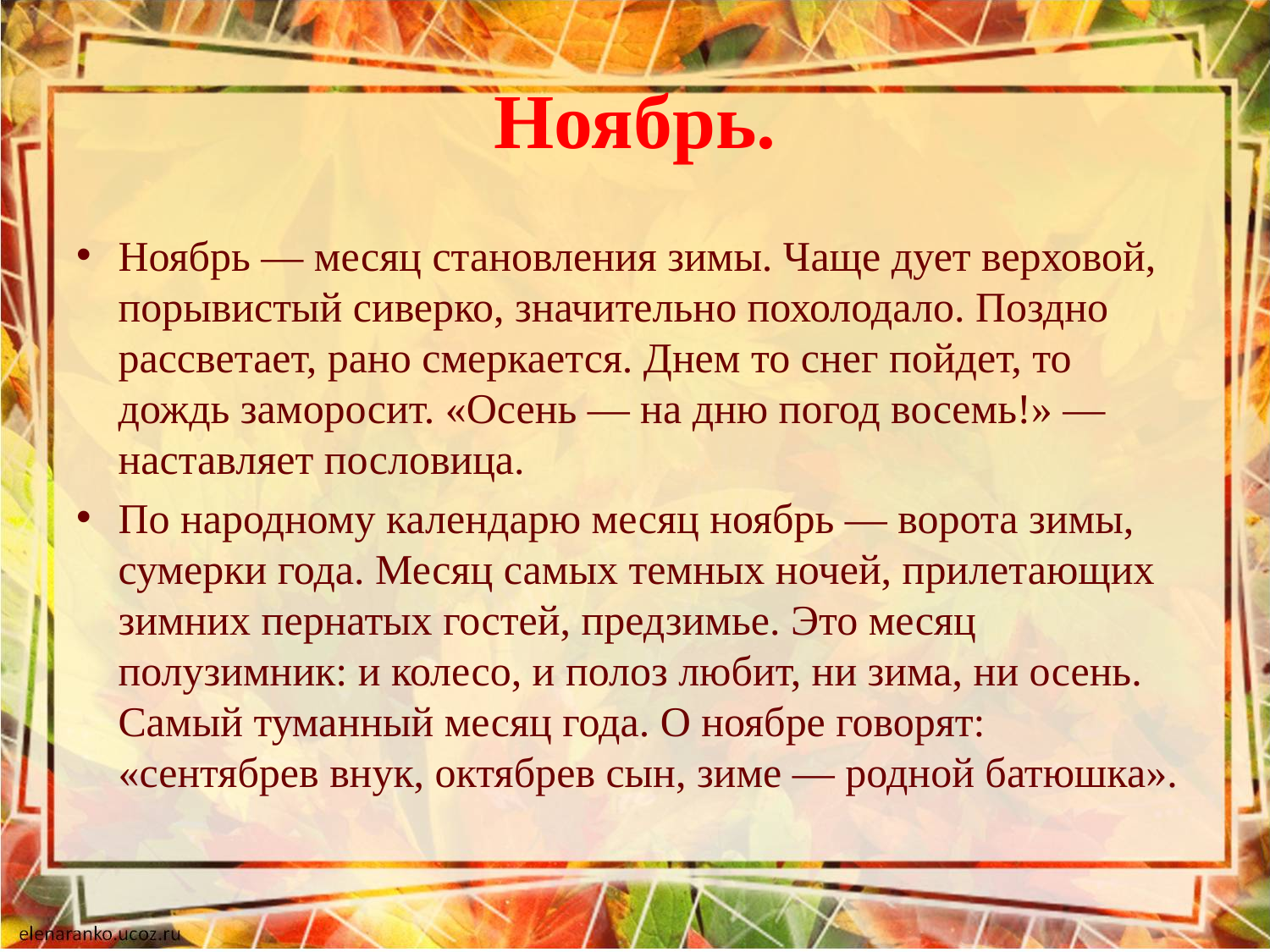

# Ноябрь.
Ноябрь — месяц становления зимы. Чаще дует верховой, порывистый сиверко, значительно похолодало. Поздно рассветает, рано смеркается. Днем то снег пойдет, то дождь заморосит. «Осень — на дню погод восемь!» — наставляет пословица.
По народному календарю месяц ноябрь — ворота зимы, сумерки года. Месяц самых темных ночей, прилетающих зимних пернатых гостей, предзимье. Это месяц полузимник: и колесо, и полоз любит, ни зима, ни осень. Самый туманный месяц года. О ноябре говорят: «сентябрев внук, октябрев сын, зиме — родной батюшка».